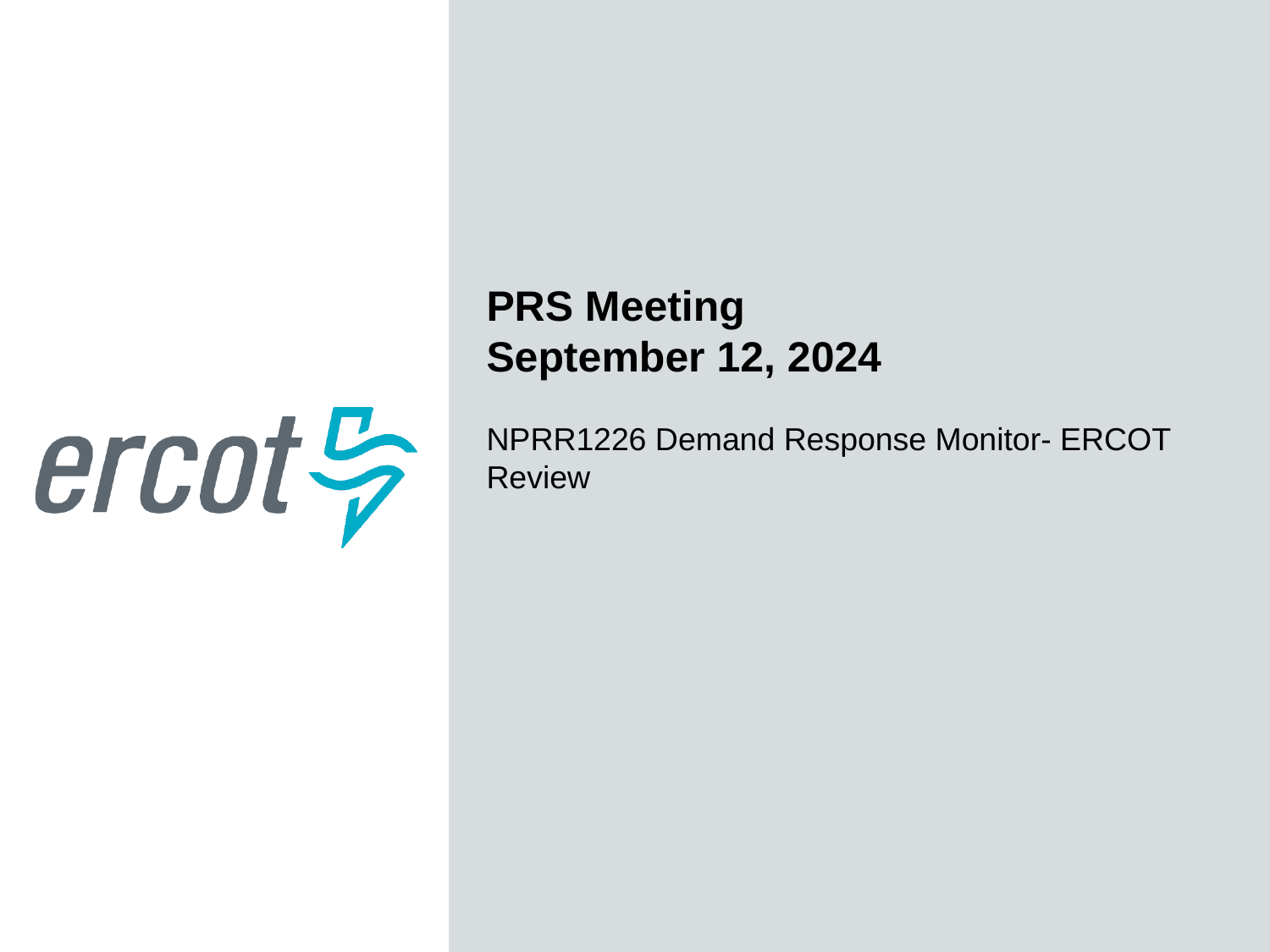

PRS Meeting
September 12, 2024

NPRR1226 Demand Response Monitor- ERCOT Review